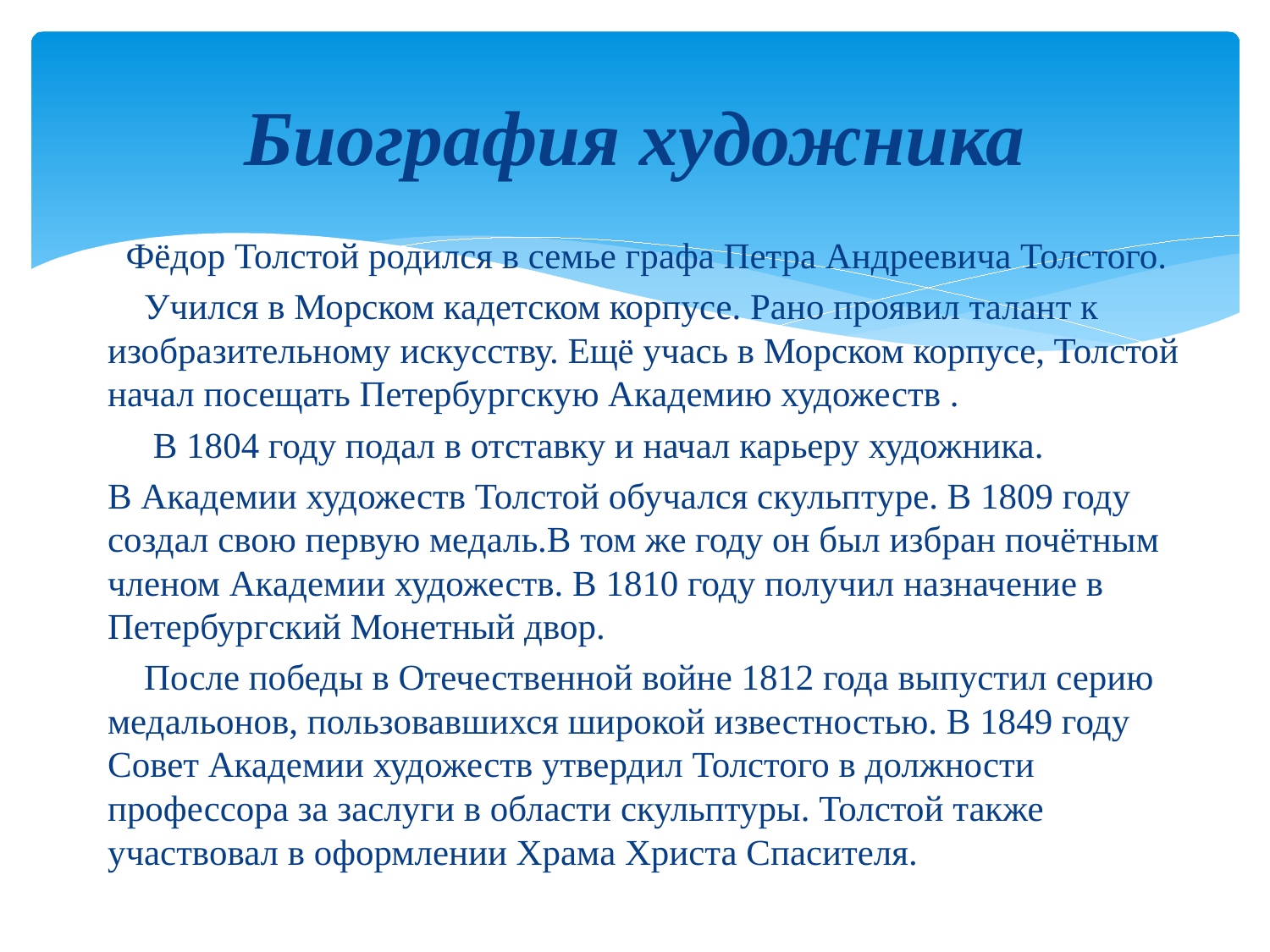

# Биография художника
  Фёдор Толстой родился в семье графа Петра Андреевича Толстого.
    Учился в Морском кадетском корпусе. Рано проявил талант к изобразительному искусству. Ещё учась в Морском корпусе, Толстой начал посещать Петербургскую Академию художеств .
     В 1804 году подал в отставку и начал карьеру художника.
В Академии художеств Толстой обучался скульптуре. В 1809 году создал свою первую медаль.В том же году он был избран почётным членом Академии художеств. В 1810 году получил назначение в Петербургский Монетный двор.
    После победы в Отечественной войне 1812 года выпустил серию медальонов, пользовавшихся широкой известностью. В 1849 году Совет Академии художеств утвердил Толстого в должности профессора за заслуги в области скульптуры. Толстой также участвовал в оформлении Храма Христа Спасителя.